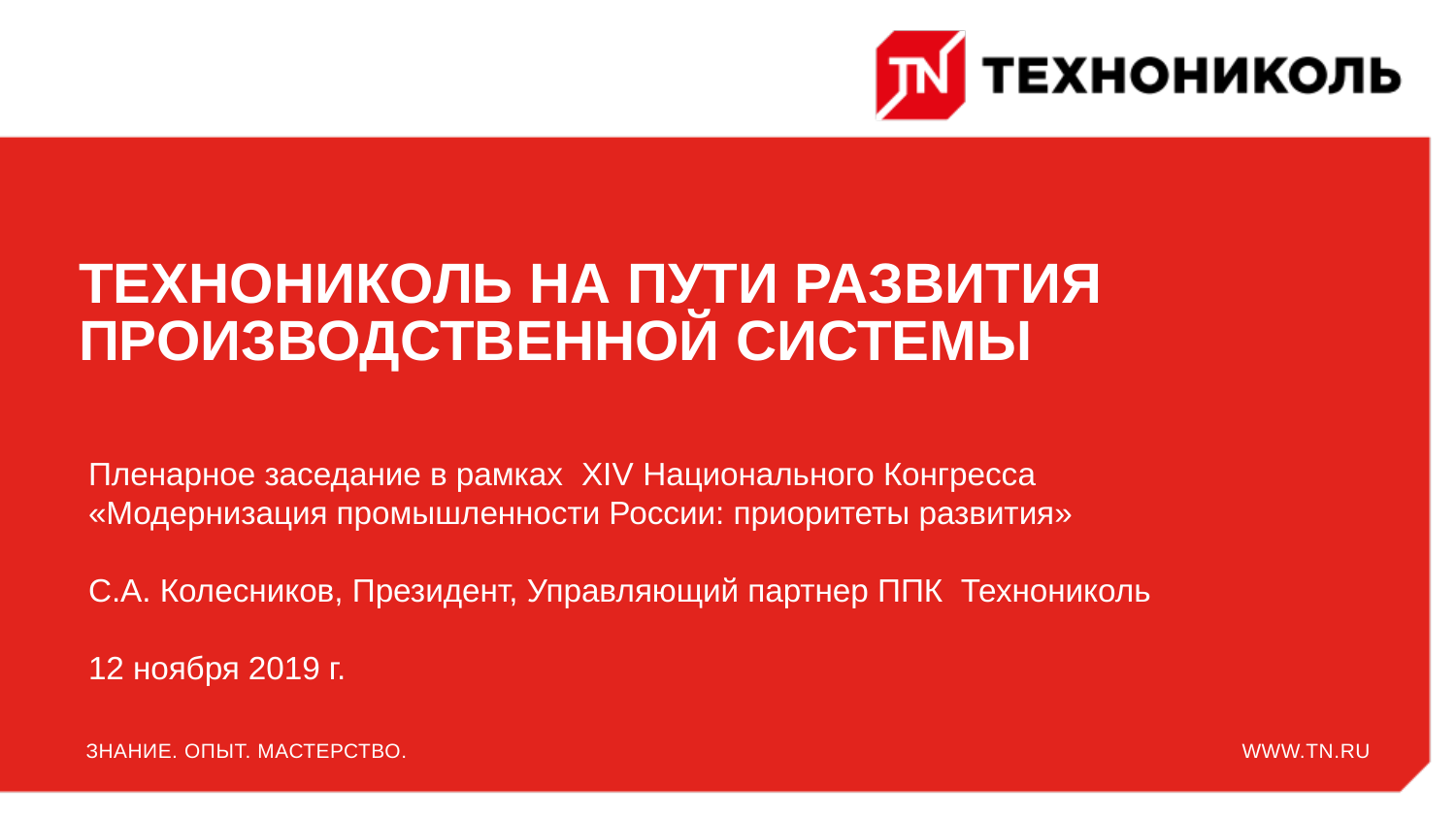

# ТехноНИКОЛЬ на пути развития производственной системы
Пленарное заседание в рамках  XIV Национального Конгресса «Модернизация промышленности России: приоритеты развития»

С.А. Колесников, Президент, Управляющий партнер ППК  Технониколь

12 ноября 2019 г.
Построим лучшее вместе
02/10/19
1